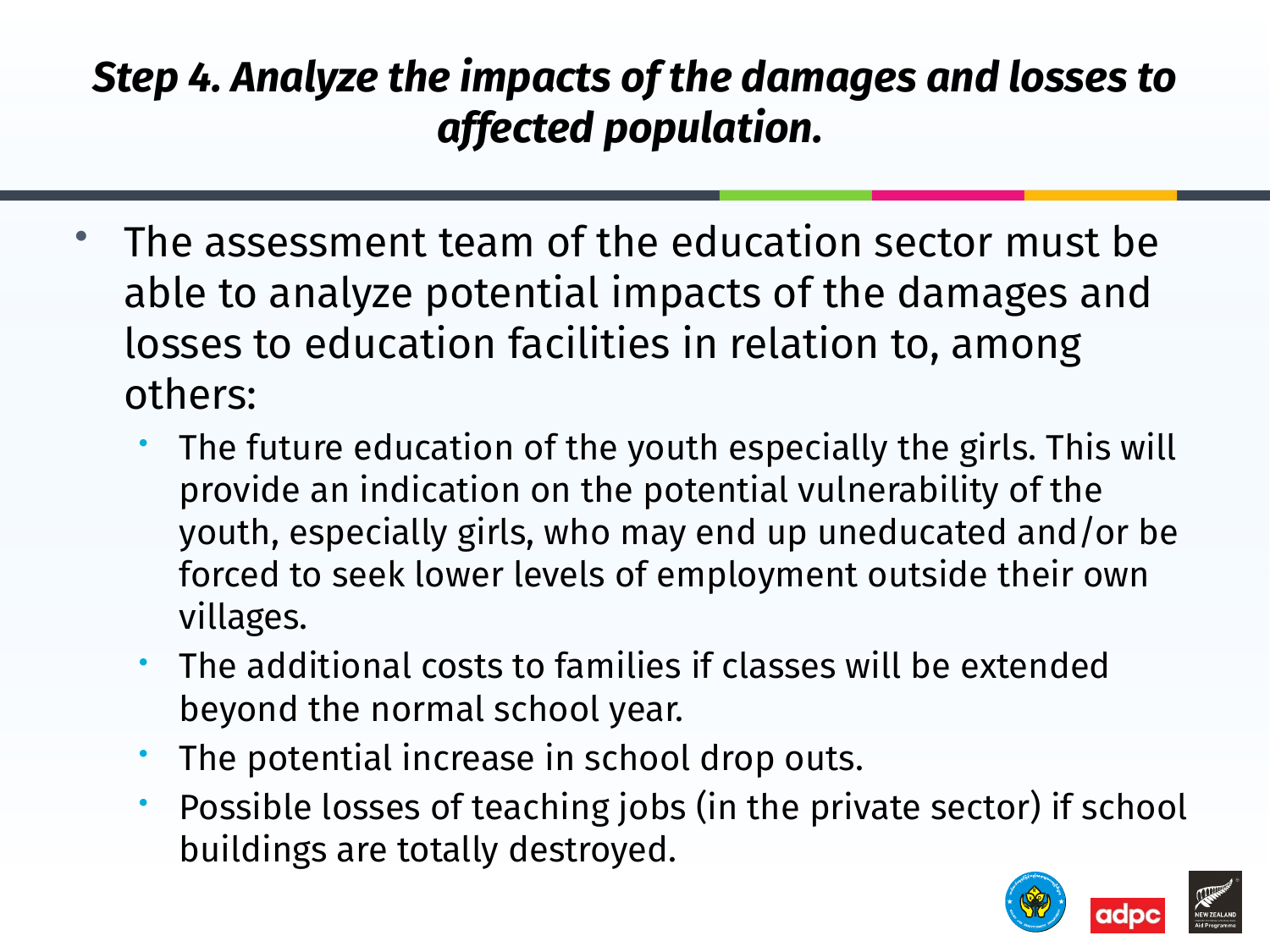

# Step 4. Analyze the impacts of the damages and losses to affected population.
The assessment team of the education sector must be able to analyze potential impacts of the damages and losses to education facilities in relation to, among others:
The future education of the youth especially the girls. This will provide an indication on the potential vulnerability of the youth, especially girls, who may end up uneducated and/or be forced to seek lower levels of employment outside their own villages.
The additional costs to families if classes will be extended beyond the normal school year.
The potential increase in school drop outs.
Possible losses of teaching jobs (in the private sector) if school buildings are totally destroyed.